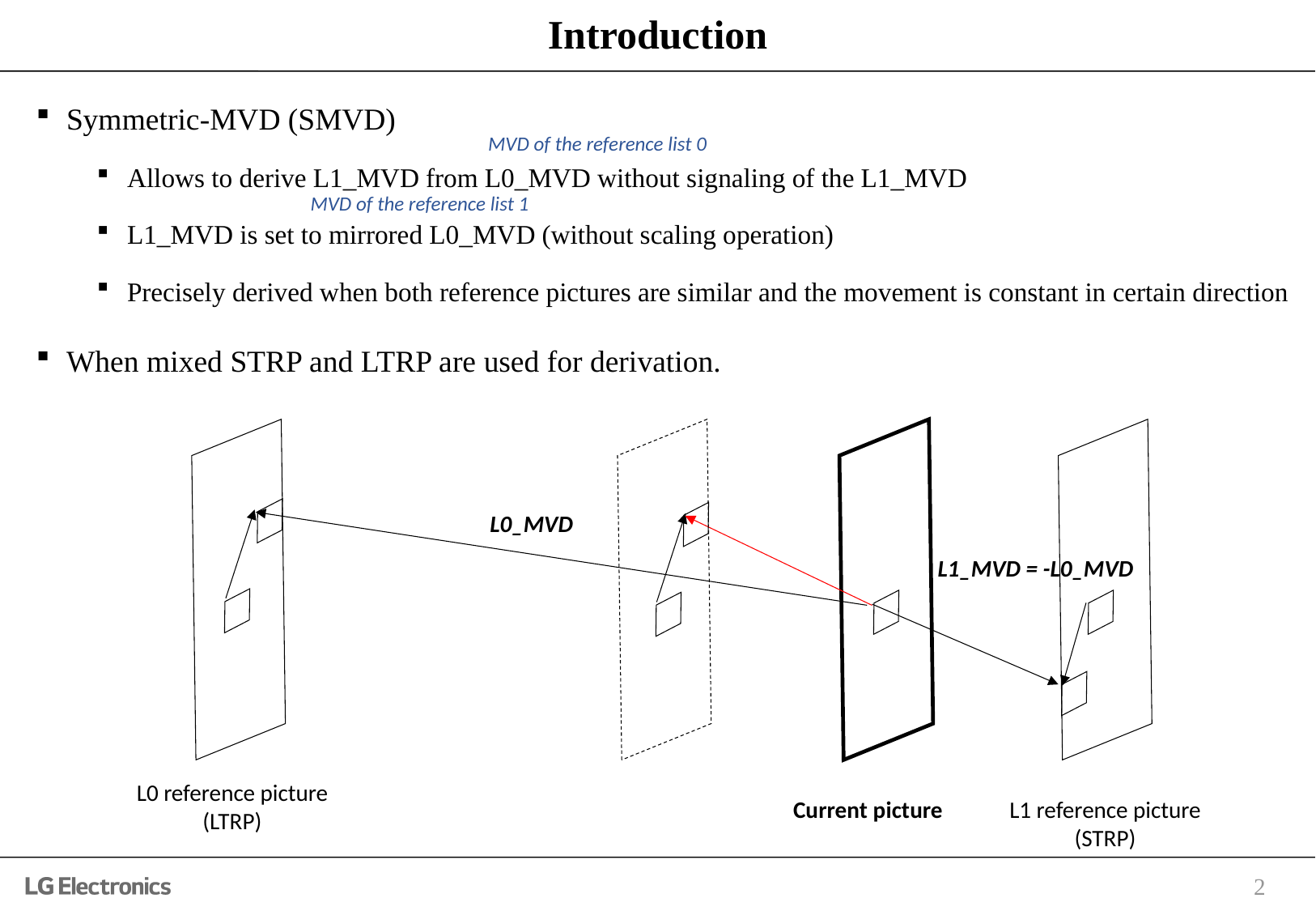

# Introduction
Symmetric-MVD (SMVD)
Allows to derive L1_MVD from L0_MVD without signaling of the L1_MVD
L1_MVD is set to mirrored L0_MVD (without scaling operation)
Precisely derived when both reference pictures are similar and the movement is constant in certain direction
When mixed STRP and LTRP are used for derivation.
MVD of the reference list 0
MVD of the reference list 1

L0_MVD

L1_MVD = -L0_MVD

L0 reference picture
(LTRP)
Current picture
L1 reference picture
(STRP)
2